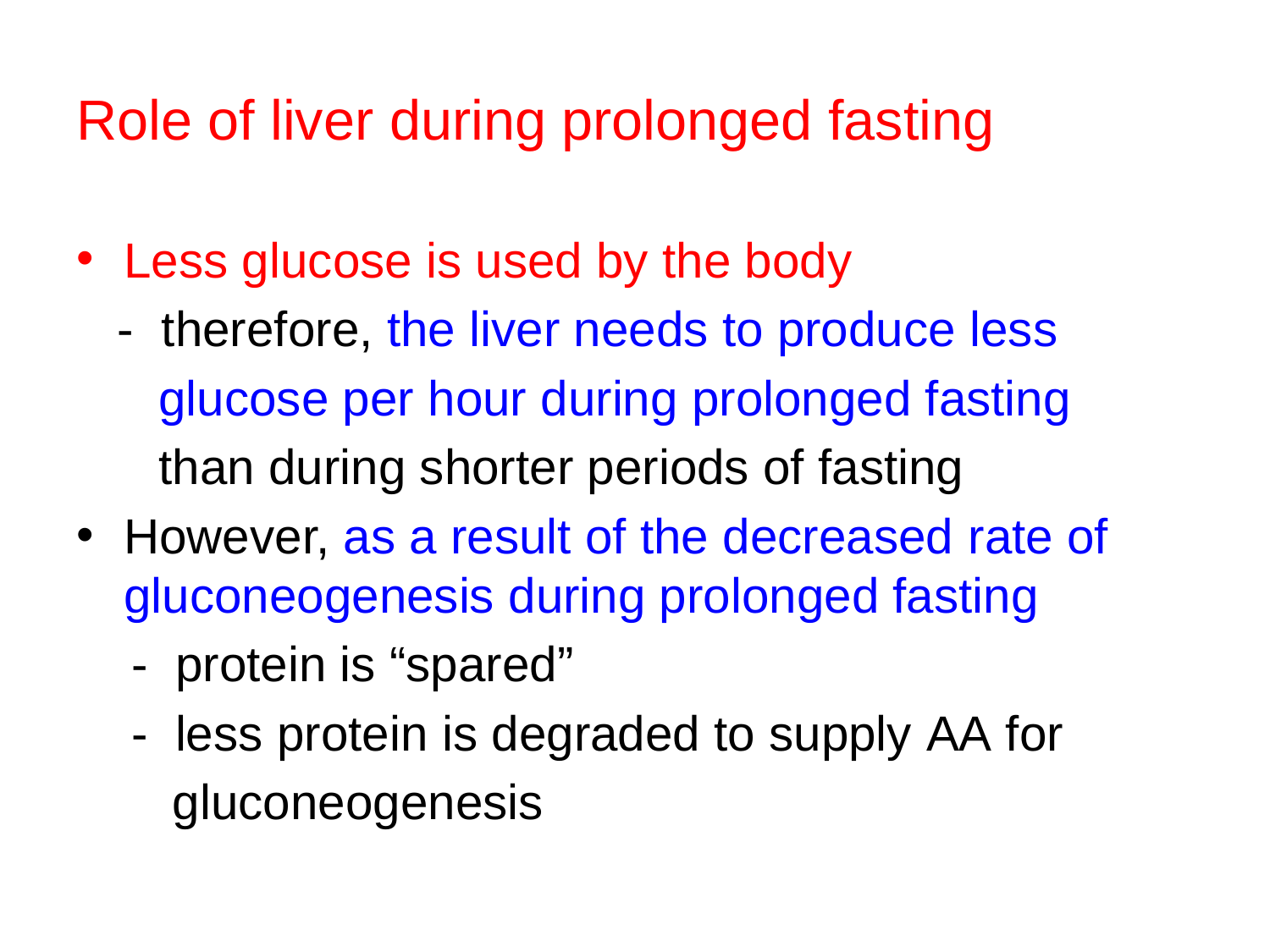

# Role of liver during prolonged fasting
Less glucose is used by the body
   -  therefore, the liver needs to produce less
      glucose per hour during prolonged fasting
      than during shorter periods of fasting
However, as a result of the decreased rate of gluconeogenesis during prolonged fasting
    -  protein is “spared”
    -  less protein is degraded to supply AA for
       gluconeogenesis